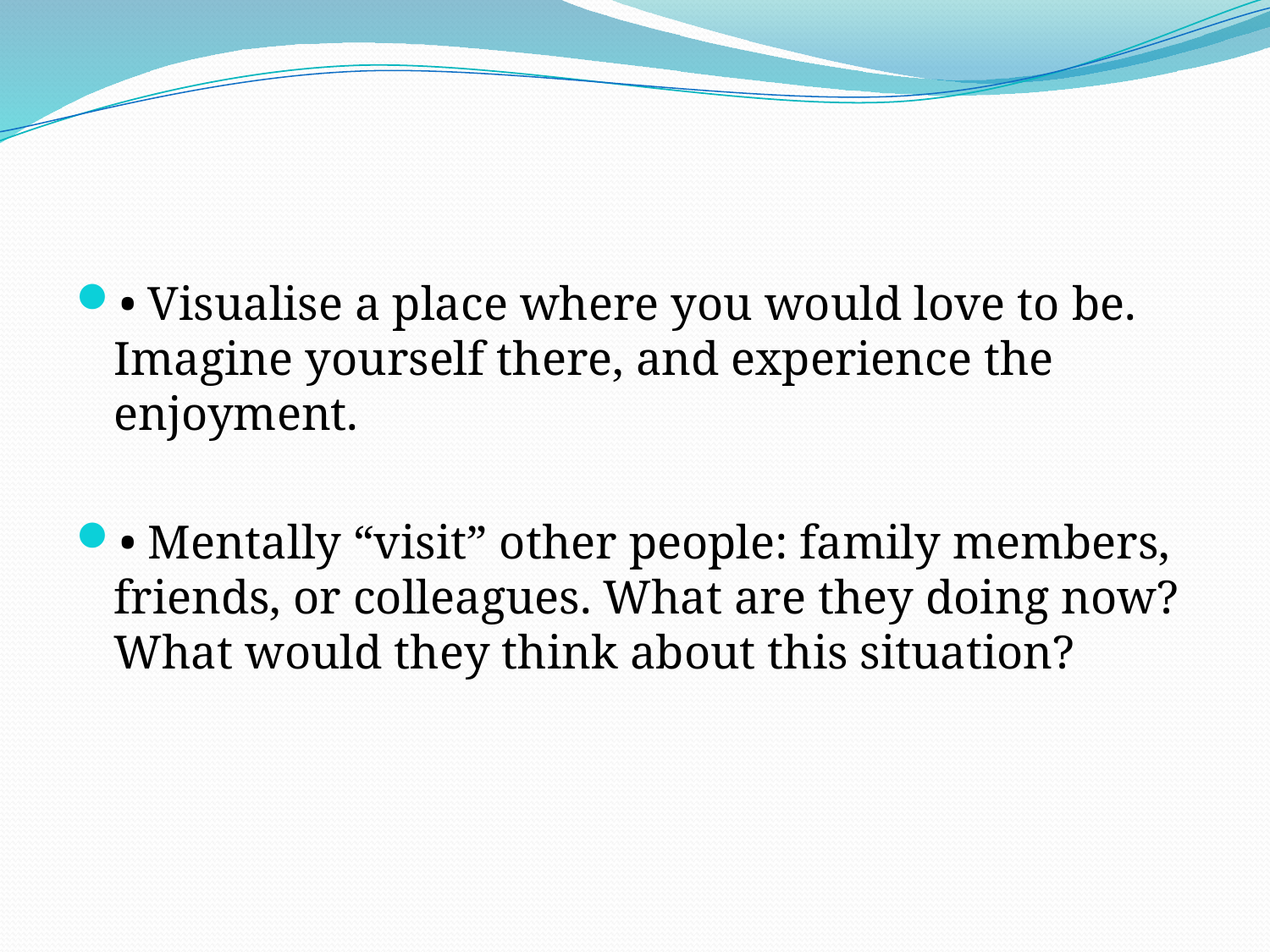

#
• Visualise a place where you would love to be. Imagine yourself there, and experience the enjoyment.

• Mentally “visit” other people: family members, friends, or colleagues. What are they doing now? What would they think about this situation?